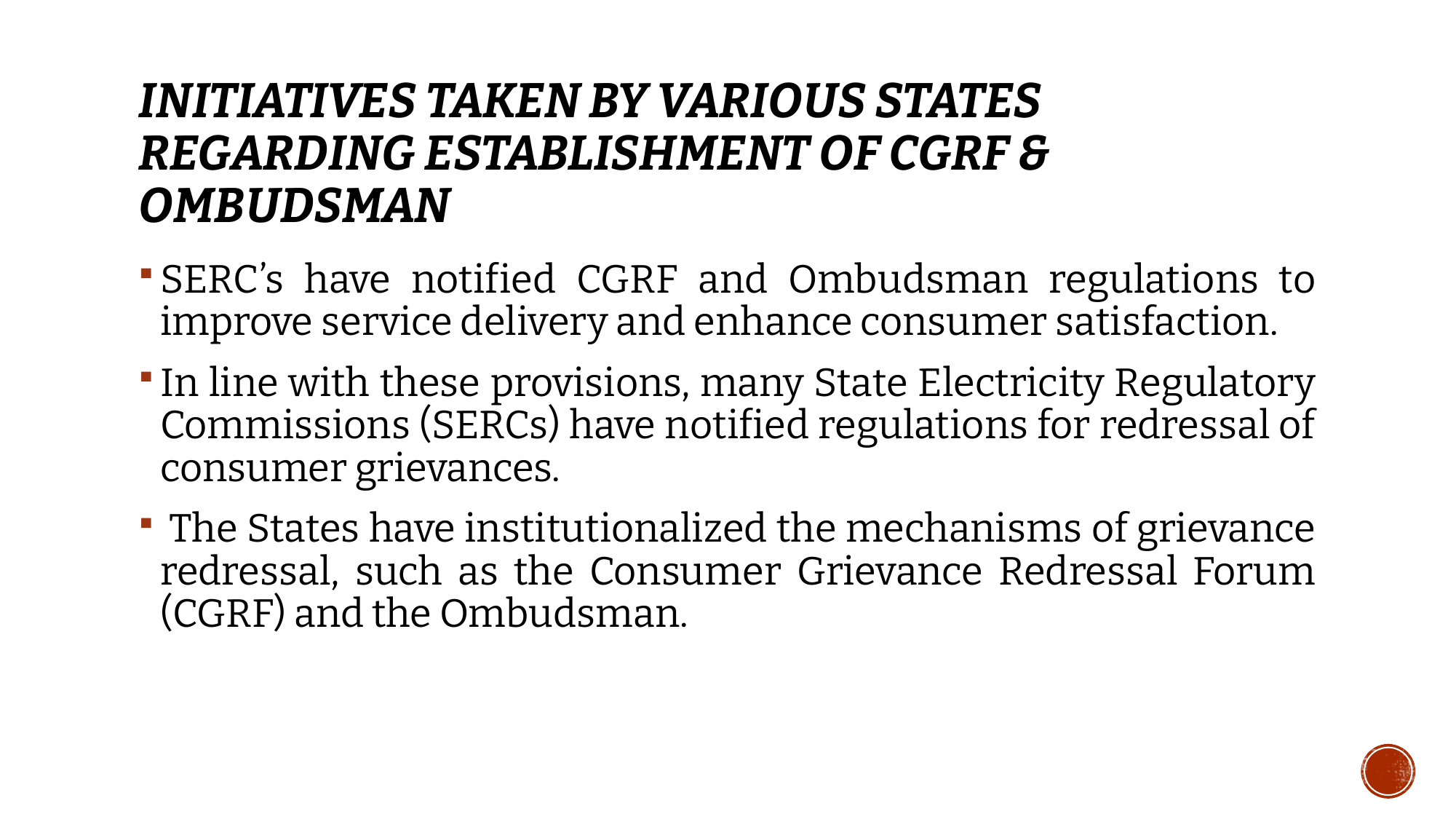

# Initiatives taken by various States regarding establishment of CGRF & Ombudsman
SERC’s have notified CGRF and Ombudsman regulations to improve service delivery and enhance consumer satisfaction.
In line with these provisions, many State Electricity Regulatory Commissions (SERCs) have notified regulations for redressal of consumer grievances.
 The States have institutionalized the mechanisms of grievance redressal, such as the Consumer Grievance Redressal Forum (CGRF) and the Ombudsman.